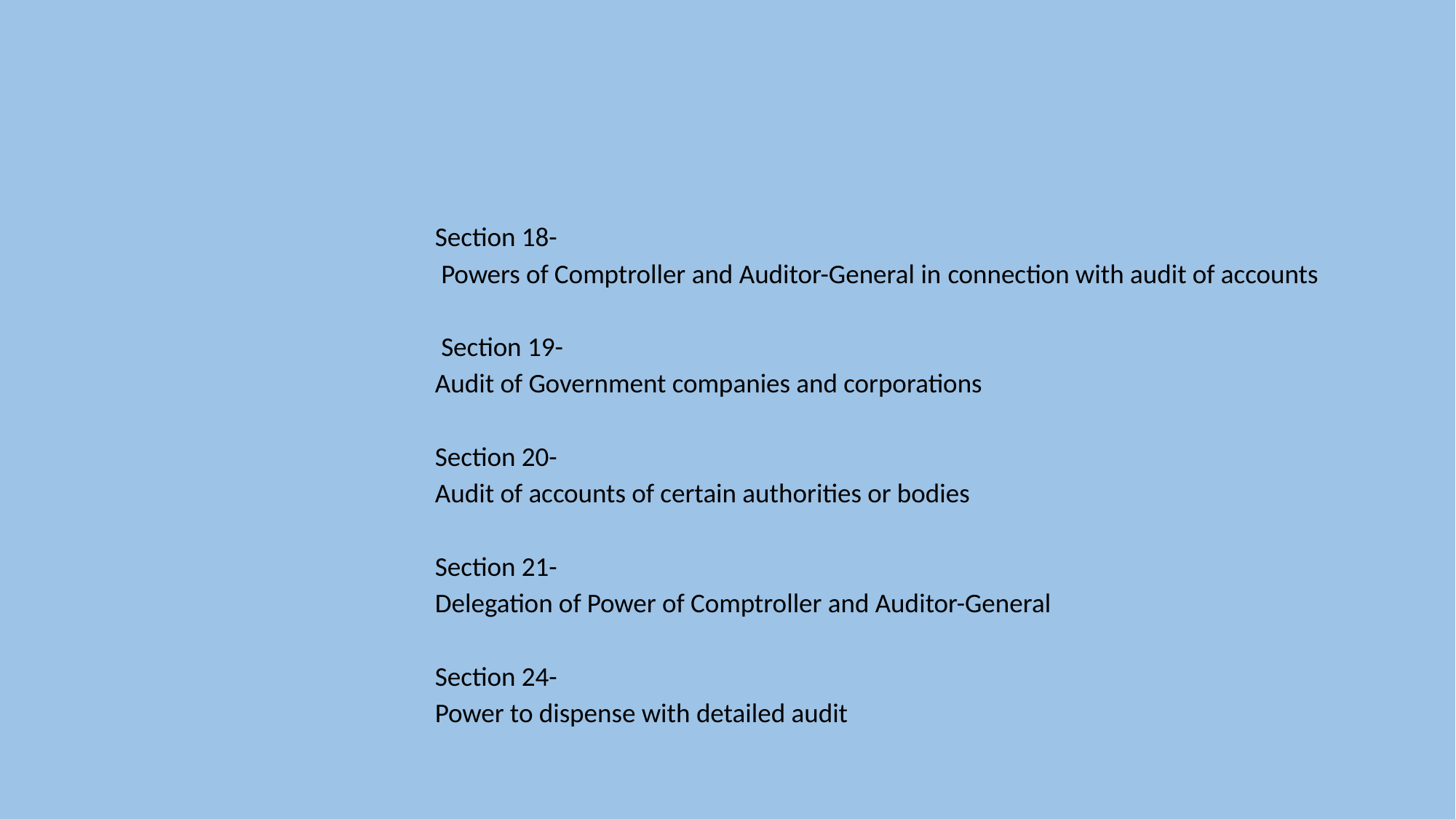

Section 18-
 Powers of Comptroller and Auditor-General in connection with audit of accounts

 Section 19-
Audit of Government companies and corporations

Section 20-
Audit of accounts of certain authorities or bodies

Section 21-
Delegation of Power of Comptroller and Auditor-General

Section 24-
Power to dispense with detailed audit